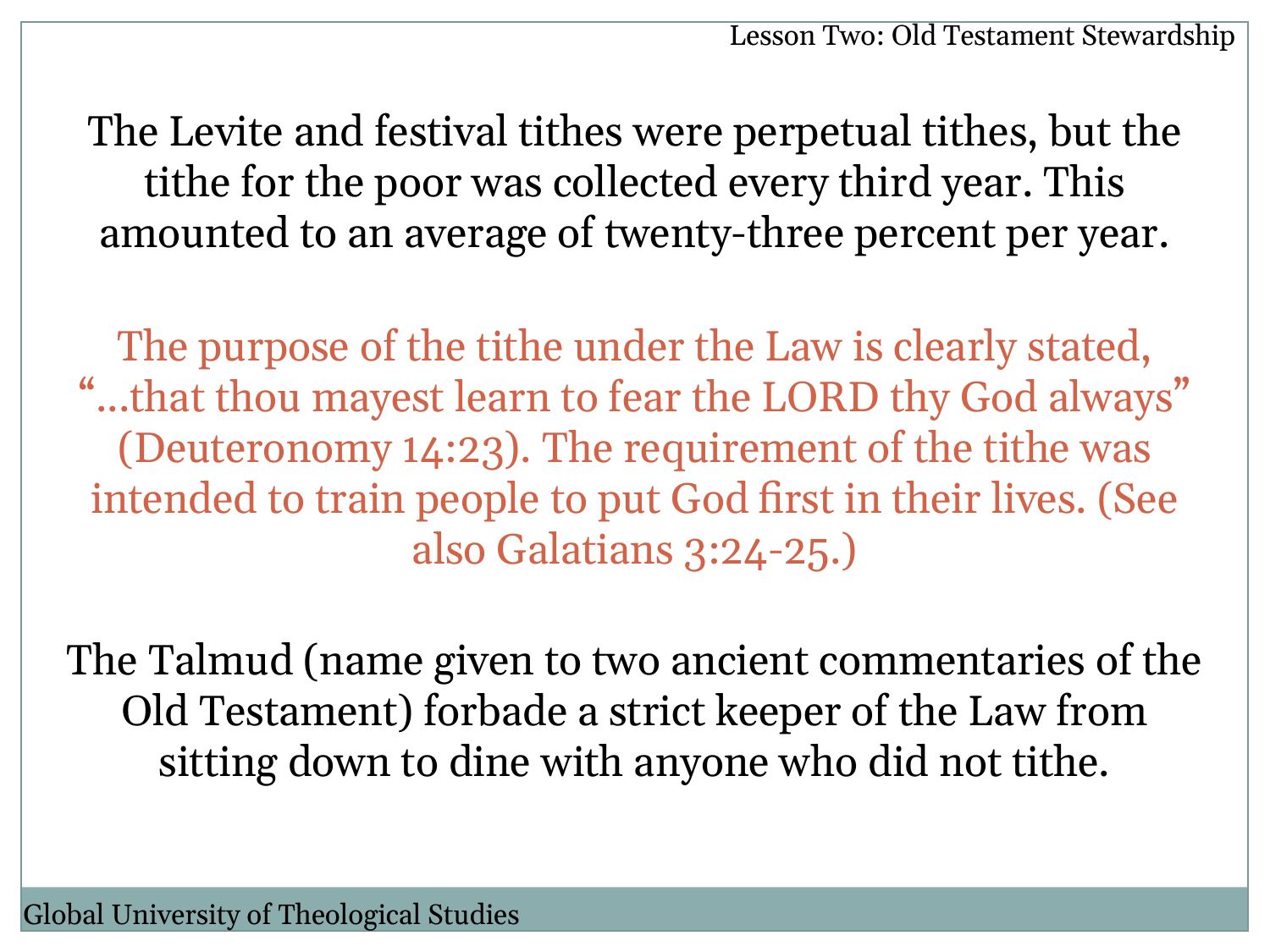

Lesson Two: Old Testament Stewardship
The Levite and festival tithes were perpetual tithes, but the tithe for the poor was collected every third year. This amounted to an average of twenty-three percent per year.
The purpose of the tithe under the Law is clearly stated, “...that thou mayest learn to fear the LORD thy God always” (Deuteronomy 14:23). The requirement of the tithe was intended to train people to put God first in their lives. (See also Galatians 3:24-25.)
The Talmud (name given to two ancient commentaries of the Old Testament) forbade a strict keeper of the Law from sitting down to dine with anyone who did not tithe.
Global University of Theological Studies